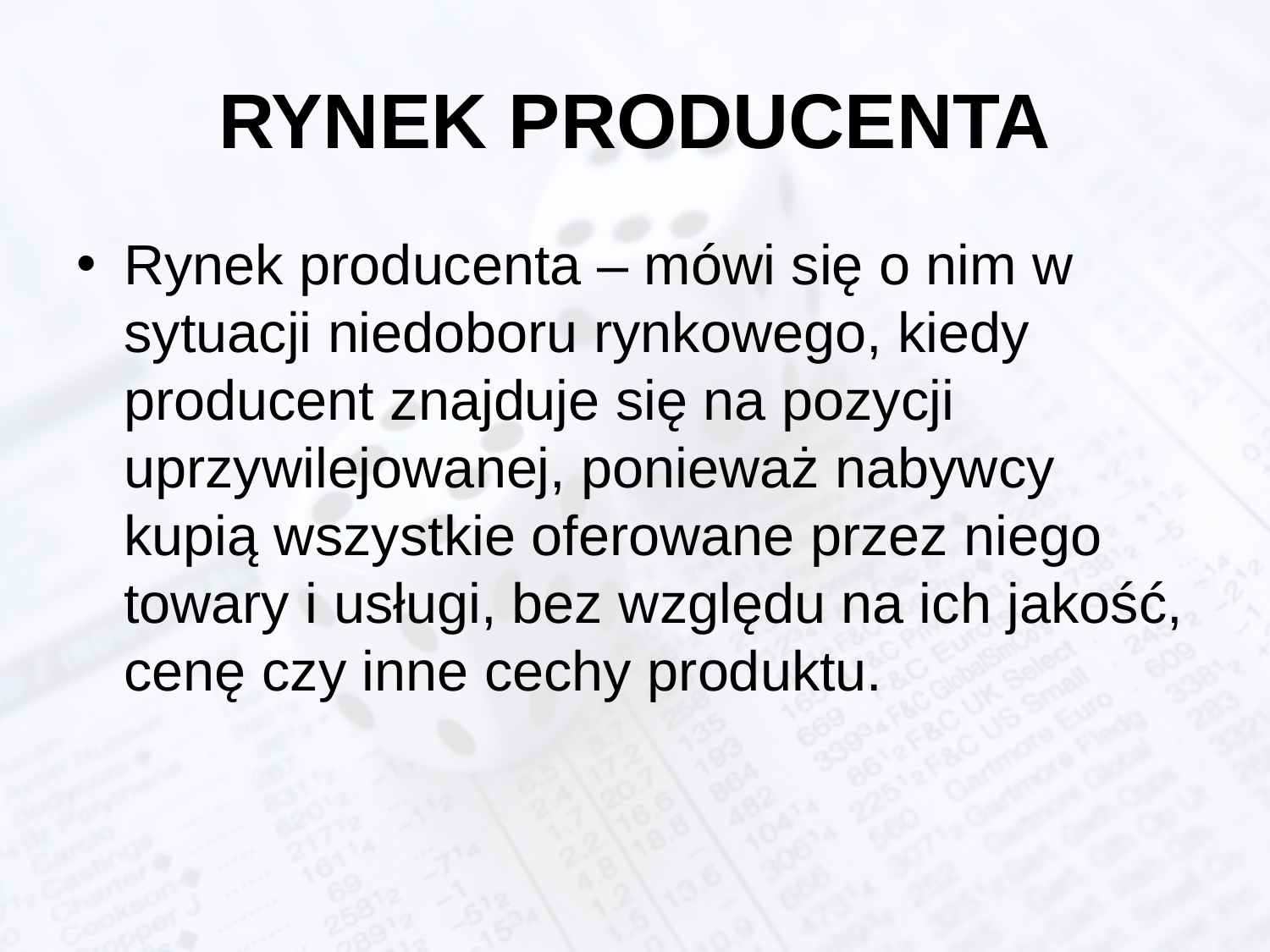

# RYNEK PRODUCENTA
Rynek producenta – mówi się o nim w sytuacji niedoboru rynkowego, kiedy producent znajduje się na pozycji uprzywilejowanej, ponieważ nabywcy kupią wszystkie oferowane przez niego towary i usługi, bez względu na ich jakość, cenę czy inne cechy produktu.